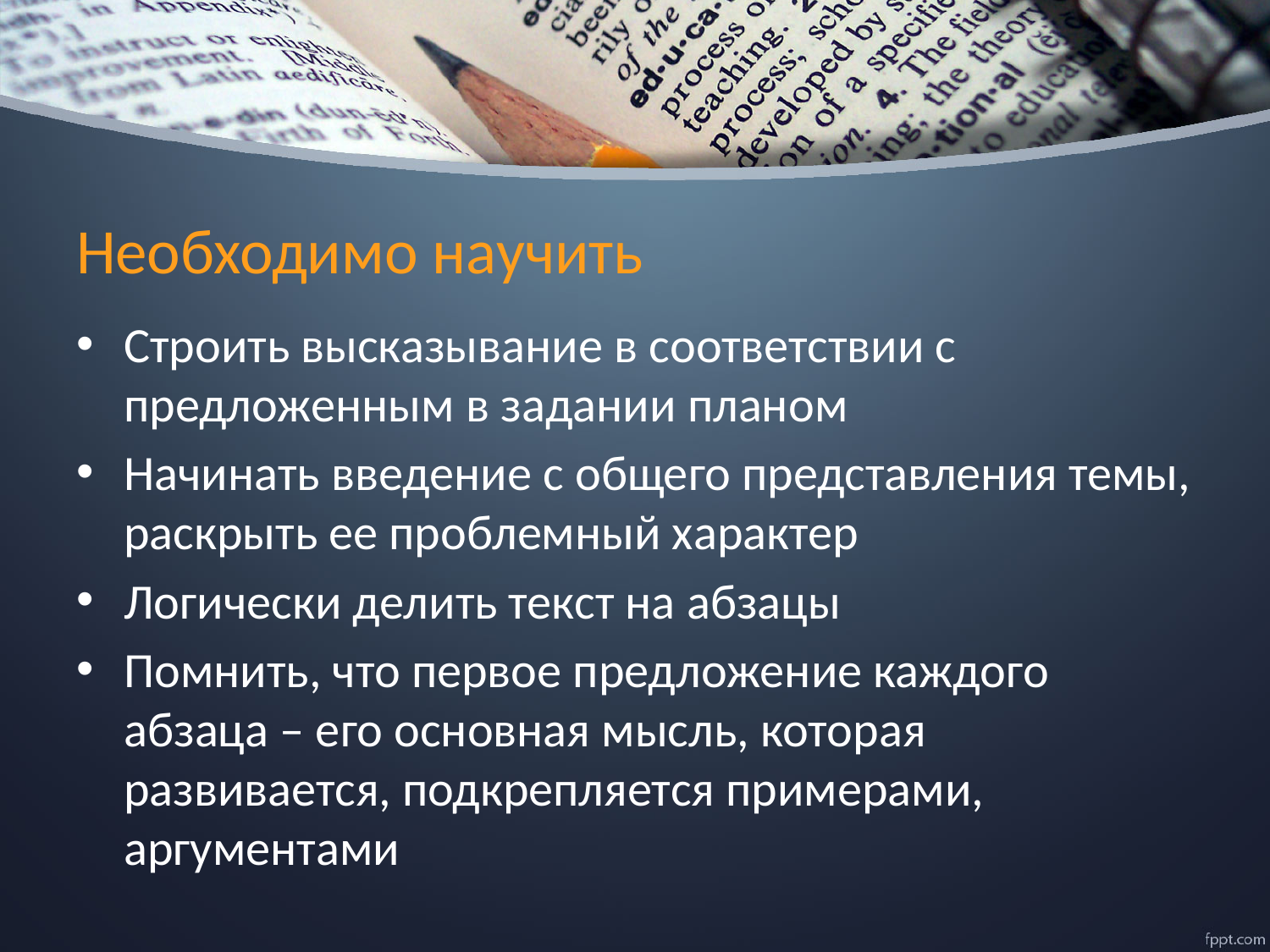

# Необходимо научить
Строить высказывание в соответствии с предложенным в задании планом
Начинать введение с общего представления темы, раскрыть ее проблемный характер
Логически делить текст на абзацы
Помнить, что первое предложение каждого абзаца – его основная мысль, которая развивается, подкрепляется примерами, аргументами